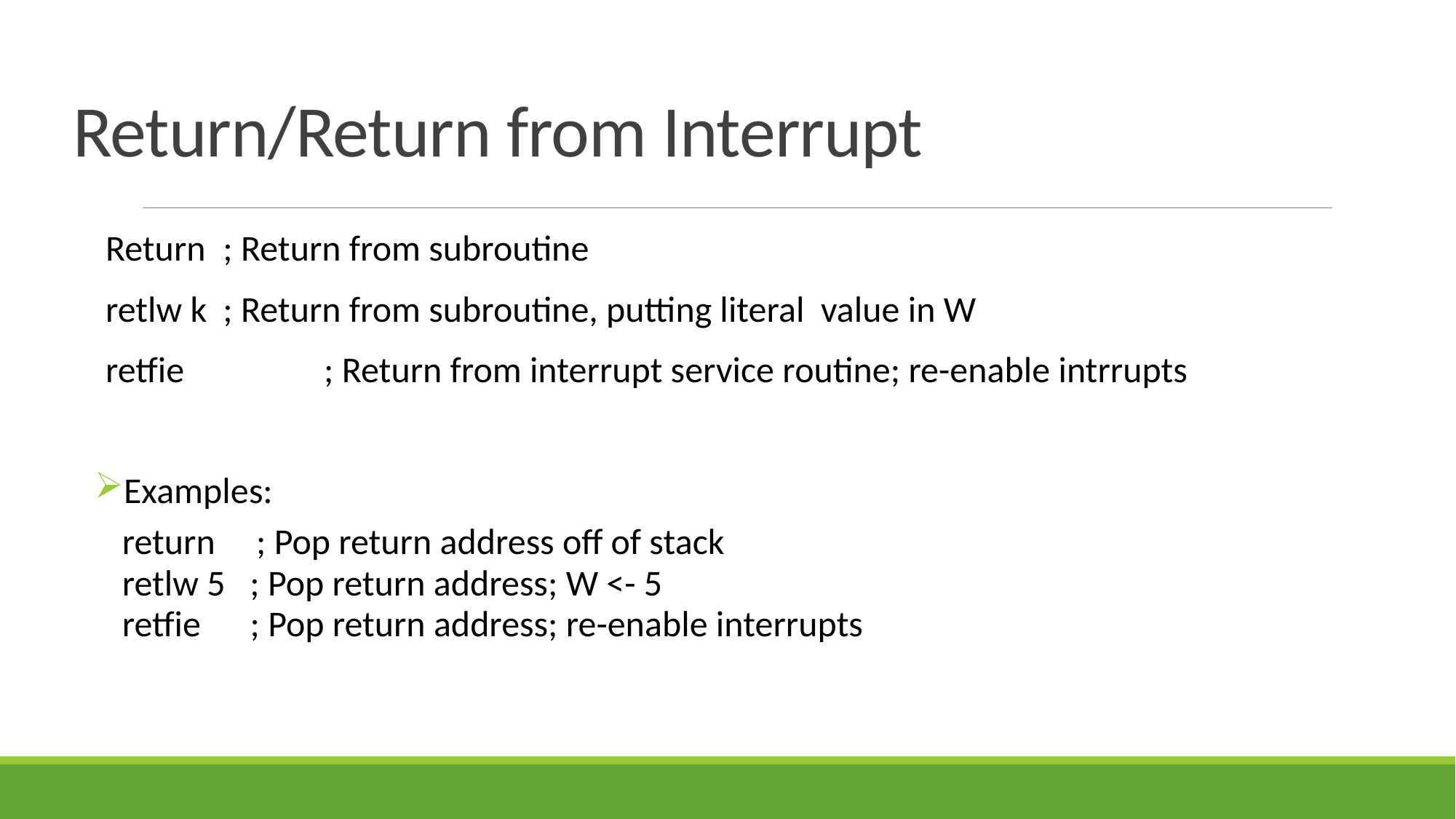

# Return/Return from Interrupt
Return	 ; Return from subroutine
retlw k	 ; Return from subroutine, putting literal  value in W
retfie 		; Return from interrupt service routine; re-enable intrrupts

Examples:

   return     ; Pop return address off of stack
   retlw 5   ; Pop return address; W <- 5
   retfie      ; Pop return address; re-enable interrupts